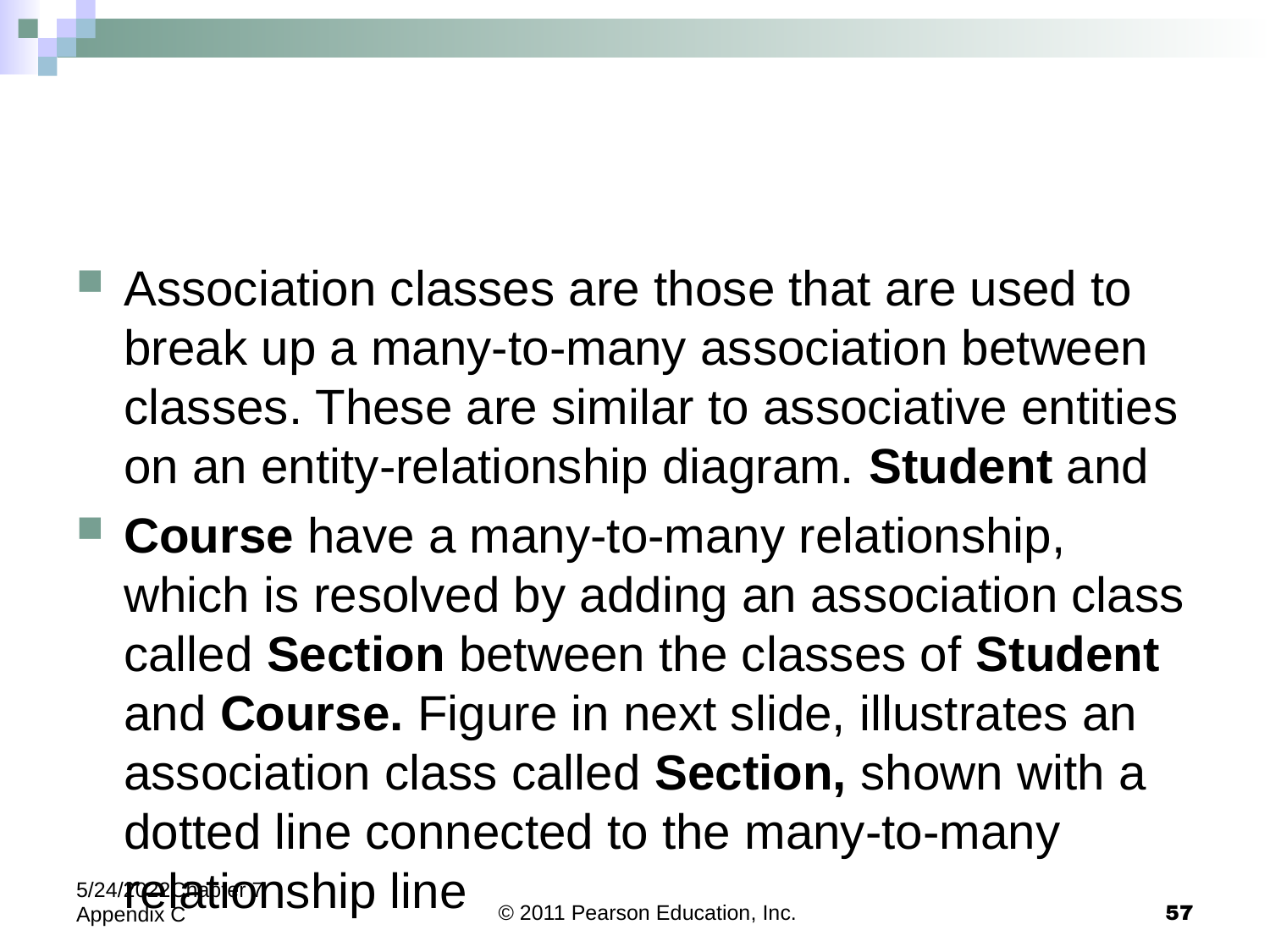

#
Association classes are those that are used to break up a many-to-many association between classes. These are similar to associative entities on an entity-relationship diagram. Student and
Course have a many-to-many relationship, which is resolved by adding an association class called Section between the classes of Student and Course. Figure in next slide, illustrates an association class called Section, shown with a dotted line connected to the many-to-many relationship line
5/24/2022Chapter 7 Appendix C
© 2011 Pearson Education, Inc.
57